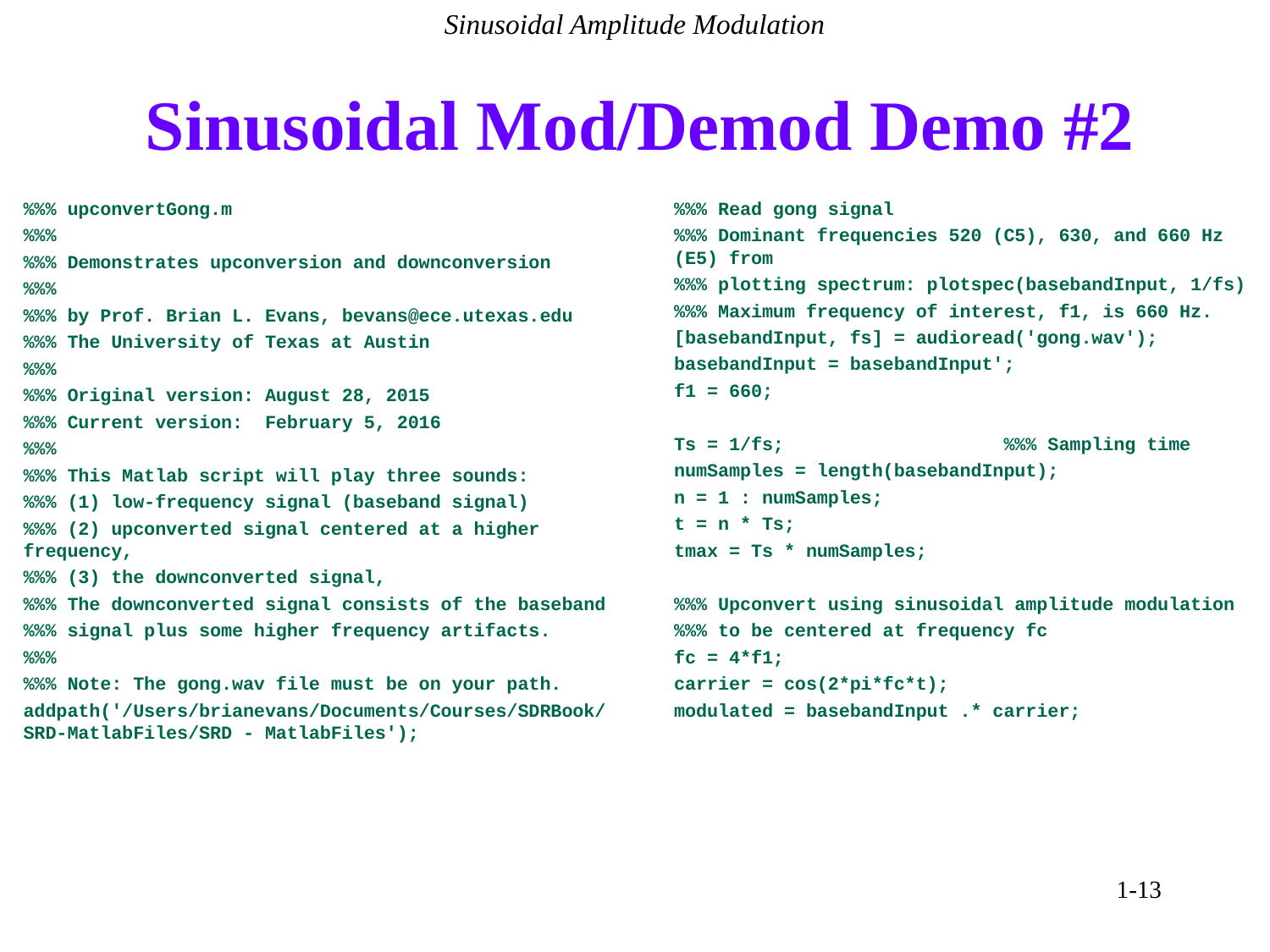

Sinusoidal Amplitude Modulation
# Sinusoidal Mod/Demod Demo #2
%%% upconvertGong.m
%%%
%%% Demonstrates upconversion and downconversion
%%%
%%% by Prof. Brian L. Evans, bevans@ece.utexas.edu
%%% The University of Texas at Austin
%%%
%%% Original version: August 28, 2015
%%% Current version:  February 5, 2016
%%%
%%% This Matlab script will play three sounds:
%%% (1) low-frequency signal (baseband signal)
%%% (2) upconverted signal centered at a higher frequency,
%%% (3) the downconverted signal,
%%% The downconverted signal consists of the baseband
%%% signal plus some higher frequency artifacts.
%%%
%%% Note: The gong.wav file must be on your path.
addpath('/Users/brianevans/Documents/Courses/SDRBook/SRD-MatlabFiles/SRD - MatlabFiles');

%%% Read gong signal
%%% Dominant frequencies 520 (C5), 630, and 660 Hz (E5) from
%%% plotting spectrum: plotspec(basebandInput, 1/fs)
%%% Maximum frequency of interest, f1, is 660 Hz.
[basebandInput, fs] = audioread('gong.wav');
basebandInput = basebandInput';
f1 = 660;

Ts = 1/fs;                    %%% Sampling time
numSamples = length(basebandInput);
n = 1 : numSamples;
t = n * Ts;
tmax = Ts * numSamples;

%%% Upconvert using sinusoidal amplitude modulation
%%% to be centered at frequency fc
fc = 4*f1;
carrier = cos(2*pi*fc*t);
modulated = basebandInput .* carrier;

1-13